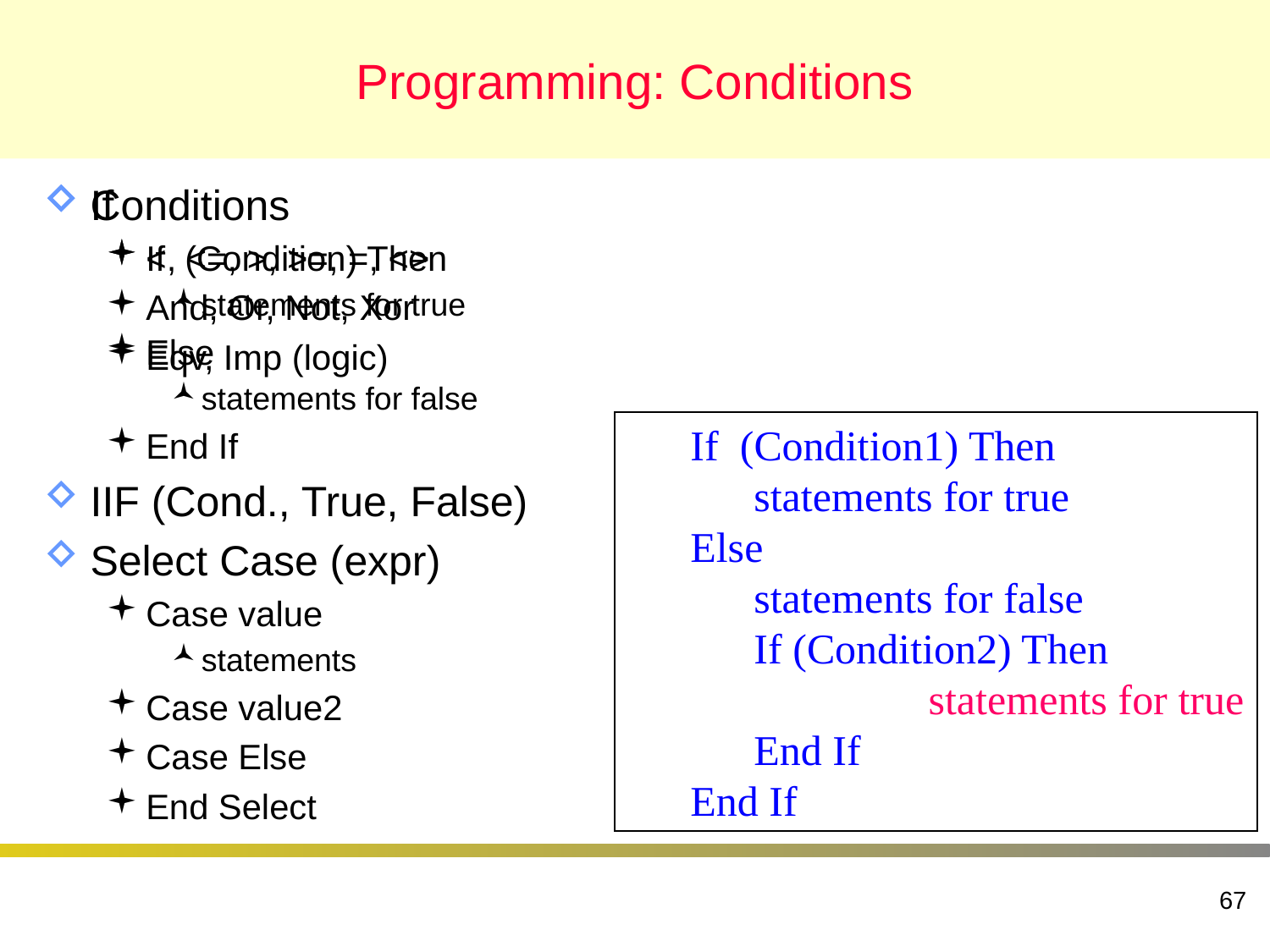

# Programming: Conditions
If
If  (Condition) Then
statements for true
Else
statements for false
End If
IIF (Cond., True, False)
Select Case (expr)
Case value
statements
Case value2
Case Else
End Select
Conditions
<, <=, >, >=, =, <>
And, Or, Not, Xor
Eqv, Imp (logic)
If  (Condition1) Then
statements for true
Else
statements for false
If (Condition2) Then
	statements for true
End If
End If
67